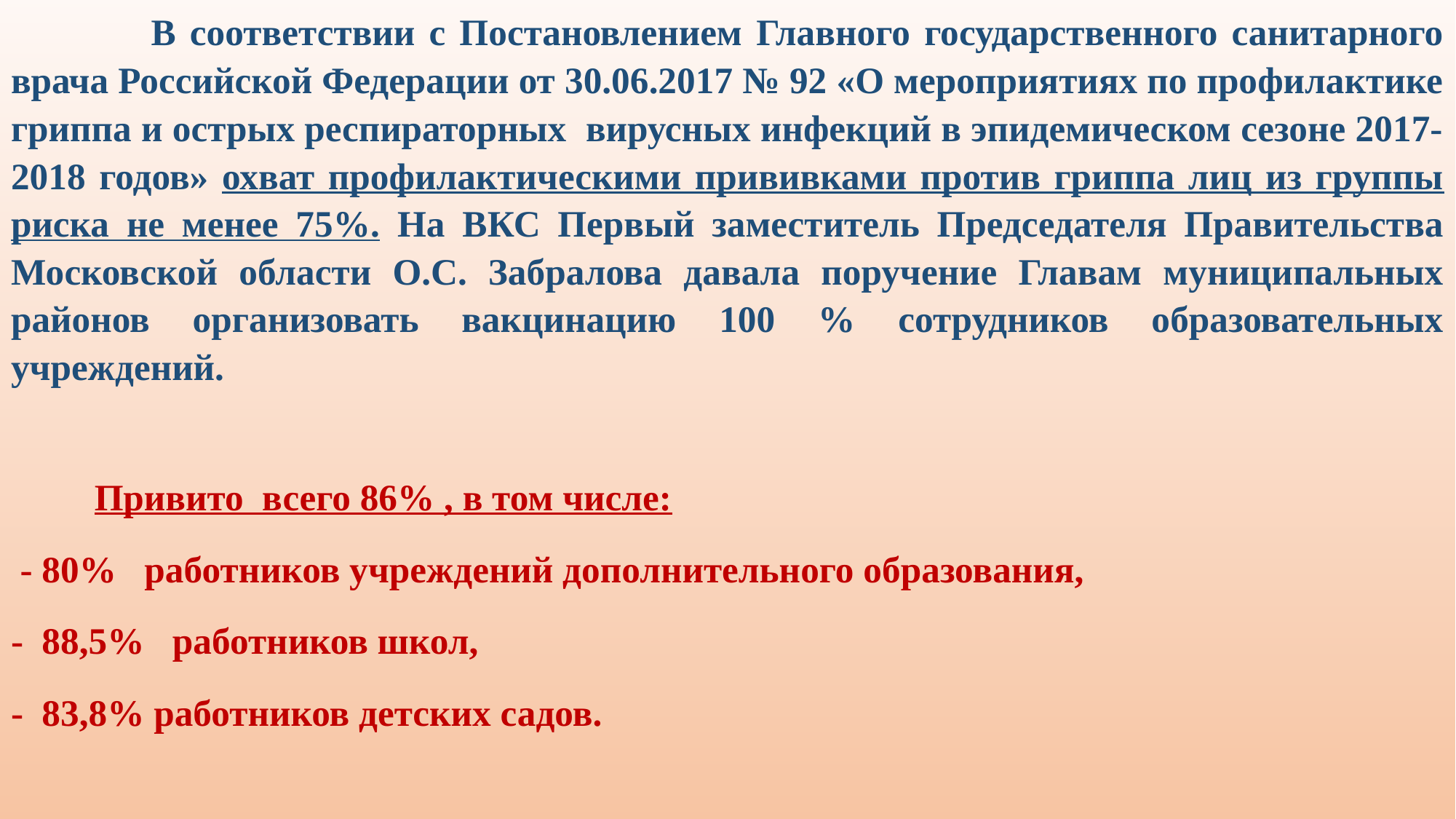

В соответствии с Постановлением Главного государственного санитарного врача Российской Федерации от 30.06.2017 № 92 «О мероприятиях по профилактике гриппа и острых респираторных  вирусных инфекций в эпидемическом сезоне 2017-2018 годов» охват профилактическими прививками против гриппа лиц из группы риска не менее 75%. На ВКС Первый заместитель Председателя Правительства Московской области О.С. Забралова давала поручение Главам муниципальных районов организовать вакцинацию 100 % сотрудников образовательных учреждений.

         Привито  всего 86% , в том числе:
 - 80%   работников учреждений дополнительного образования,
-  88,5%   работников школ,
-  83,8% работников детских садов.

#